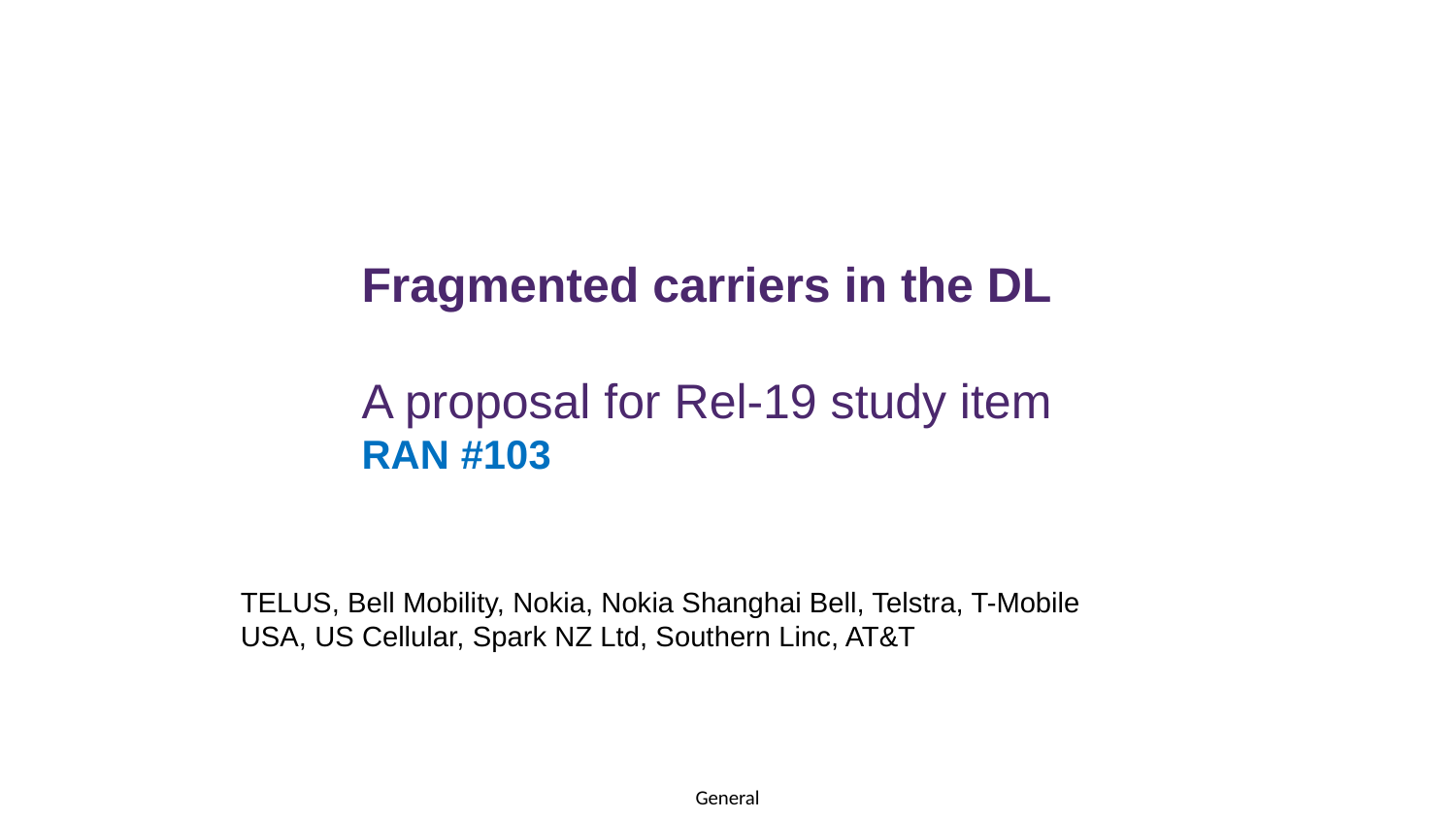

# Fragmented carriers in the DL A proposal for Rel-19 study item RAN #103
TELUS, Bell Mobility, Nokia, Nokia Shanghai Bell, Telstra, T-Mobile USA, US Cellular, Spark NZ Ltd, Southern Linc, AT&T